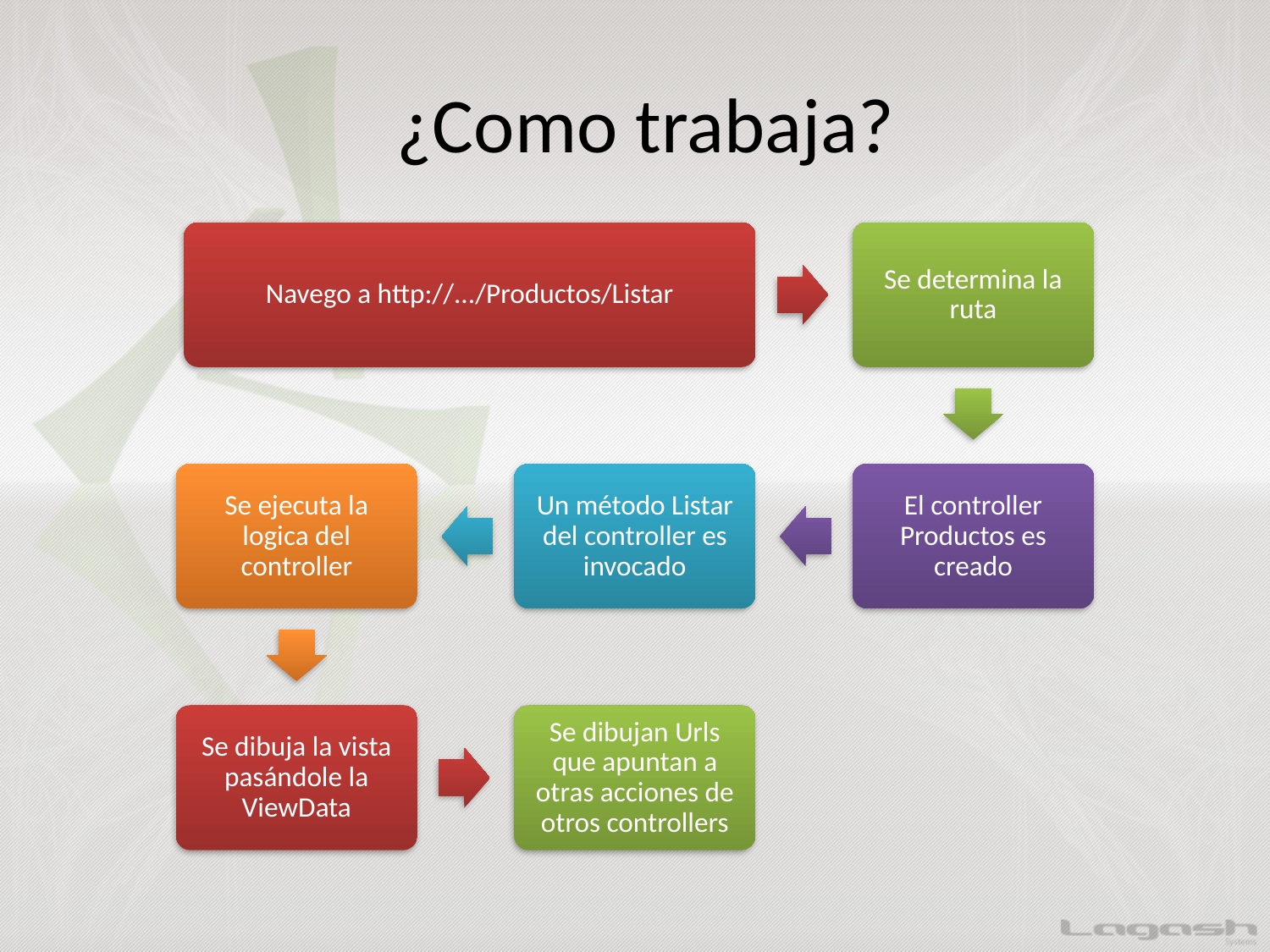

# ¿Como trabaja?
Navego a http://.../Productos/Listar

Se determina la ruta

El controller Productos es creado

Un método Listar del controller es invocado

Se ejecuta la logica del controller

Se dibuja la vista pasándole la ViewData

Se dibujan Urls que apuntan a otras acciones de otros controllers